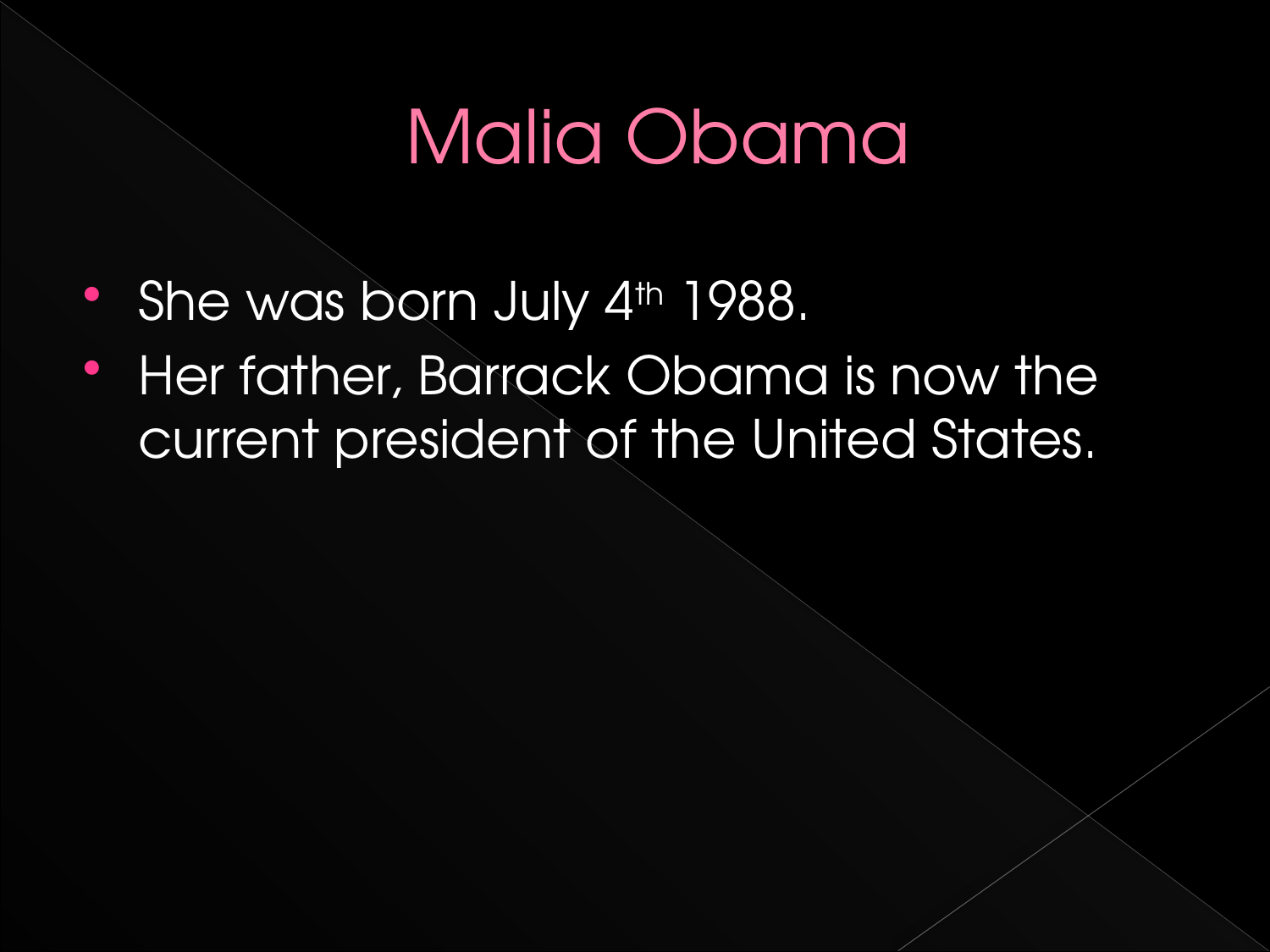

# Malia Obama
She was born July 4th 1988.
Her father, Barrack Obama is now the current president of the United States.